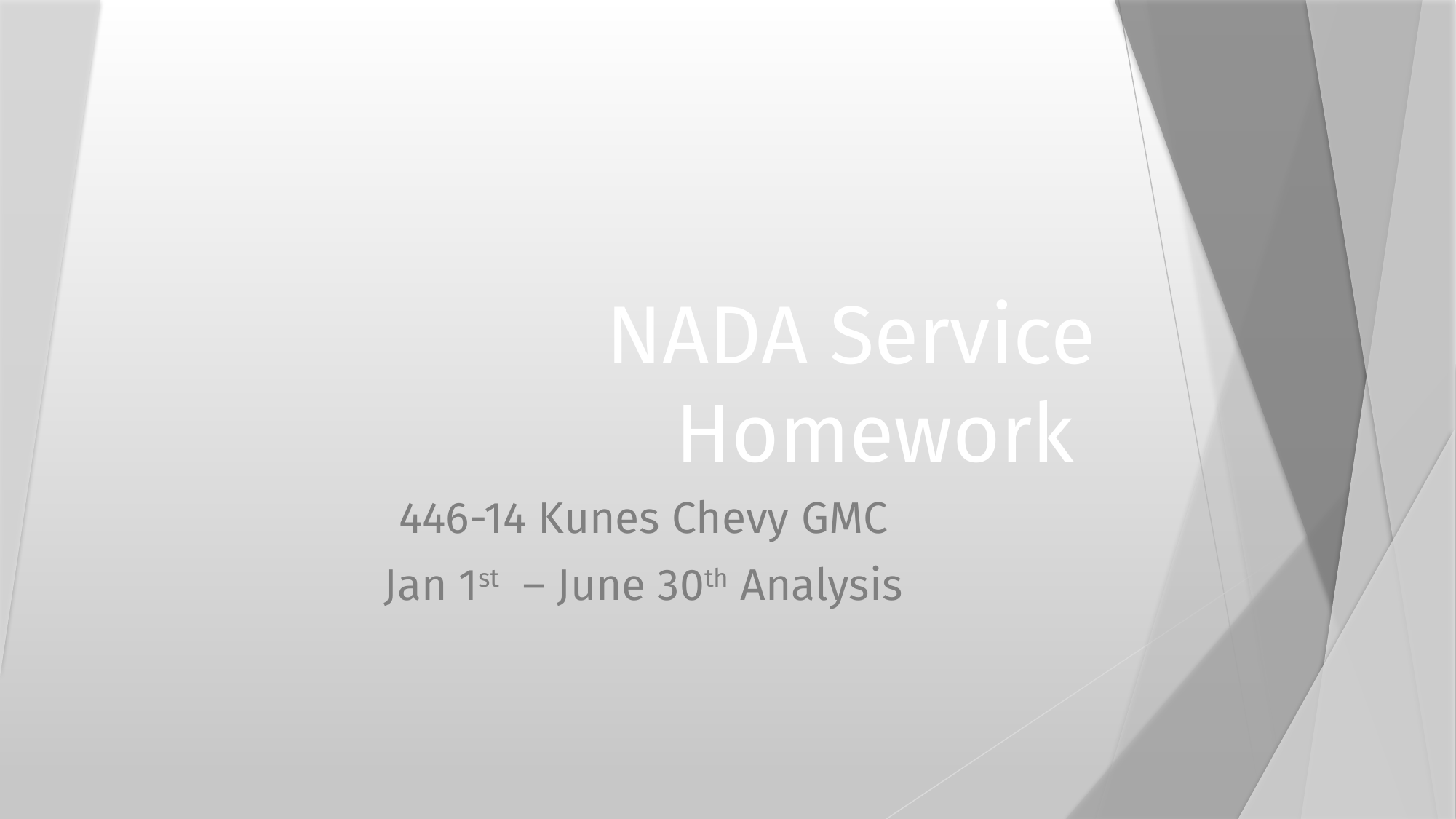

# NADA Service Homework
446-14 Kunes Chevy GMC
Jan 1st  – June 30th Analysis